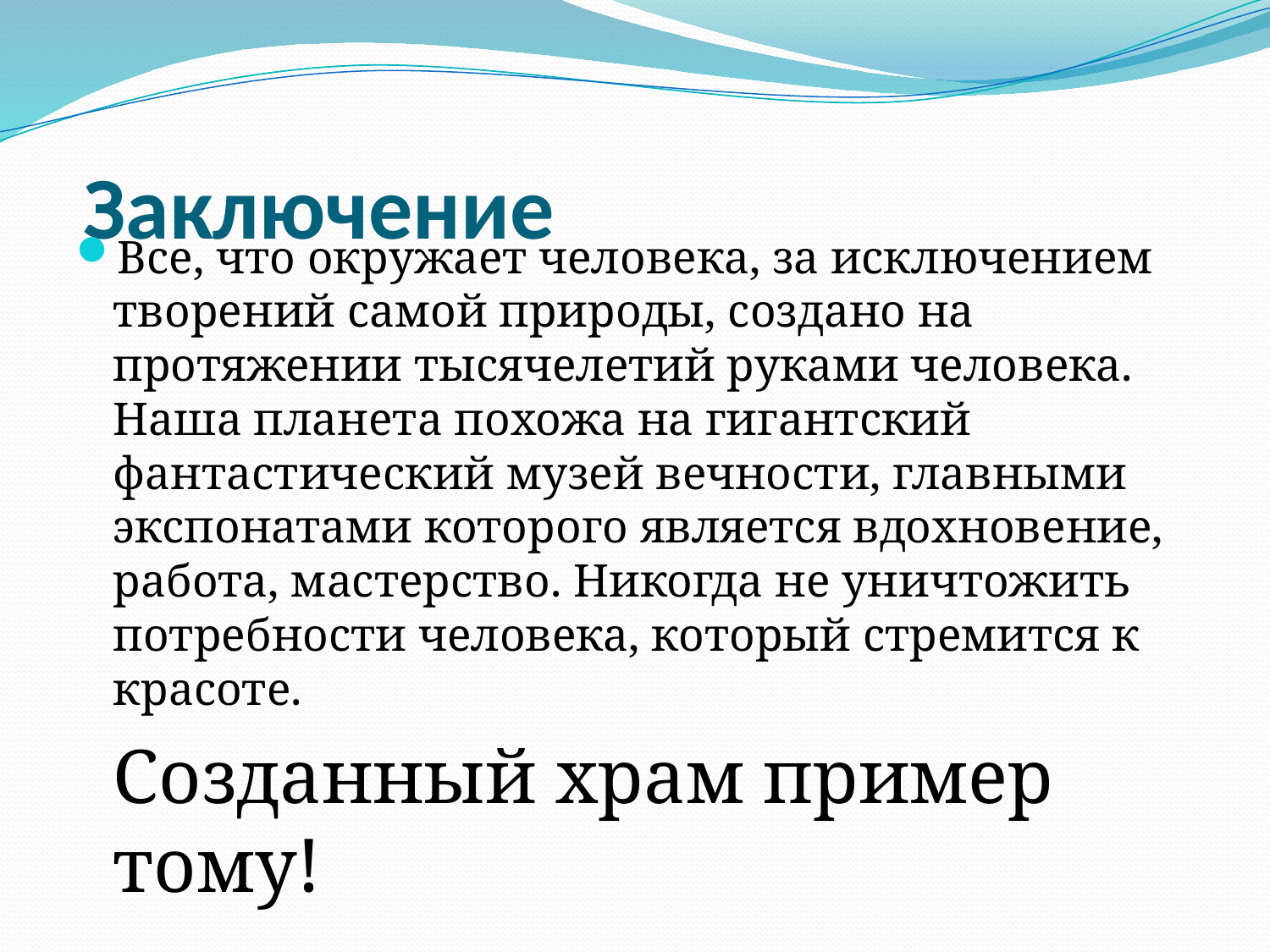

# Заключение
Все, что окружает человека, за исключением творений самой природы, создано на протяжении тысячелетий руками человека. Наша планета похожа на гигантский фантастический музей вечности, главными экспонатами которого является вдохновение, работа, мастерство. Никогда не уничтожить потребности человека, который стремится к красоте.
	Созданный храм пример тому!